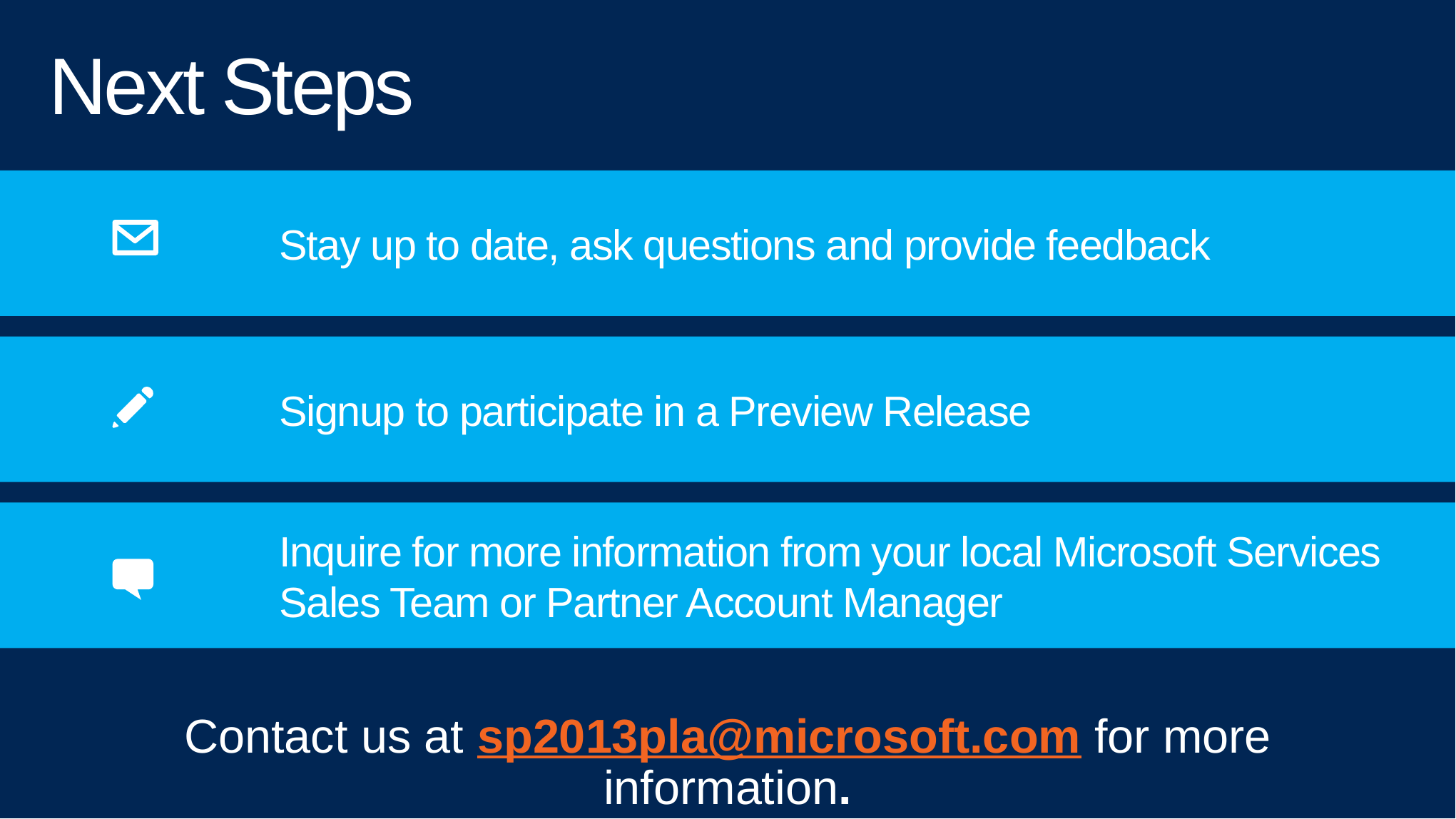

# Next Steps
Stay up to date, ask questions and provide feedback

Signup to participate in a Preview Release

Inquire for more information from your local Microsoft Services Sales Team or Partner Account Manager

Contact us at sp2013pla@microsoft.com for more information.